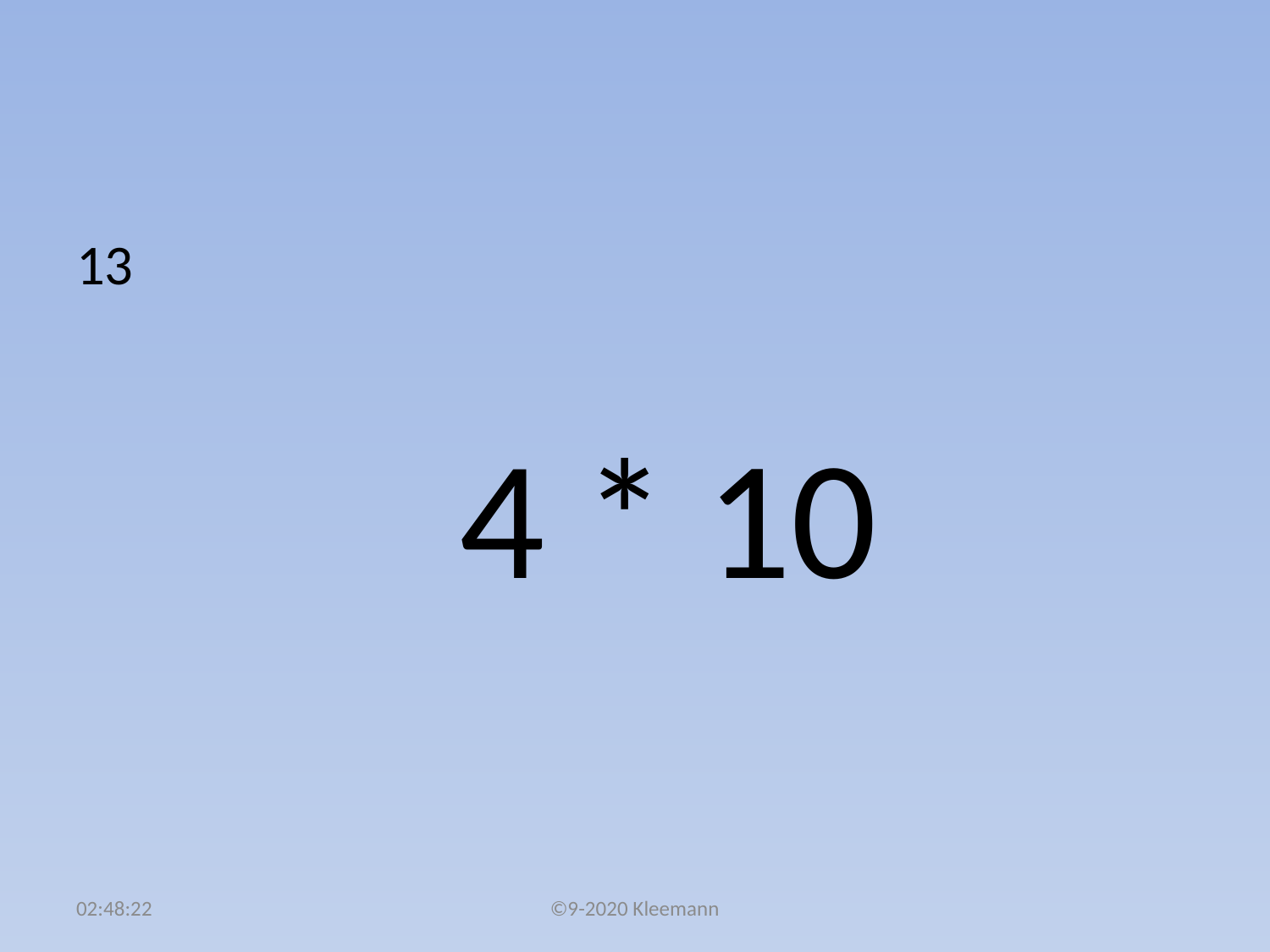

#
13

          4 * 10
02:48:22
©9-2020 Kleemann